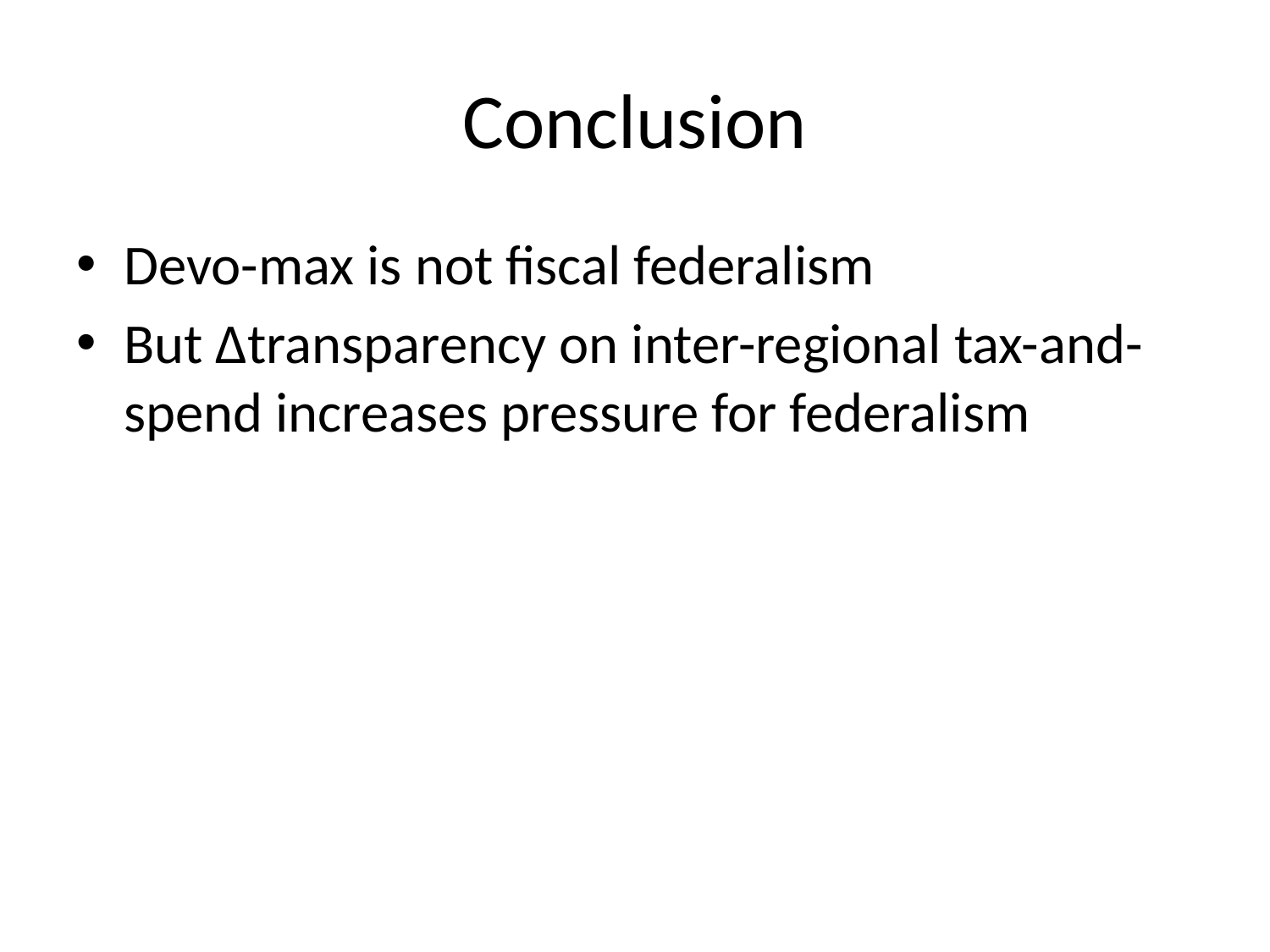

# Conclusion
Devo-max is not fiscal federalism
But Δtransparency on inter-regional tax-and-spend increases pressure for federalism